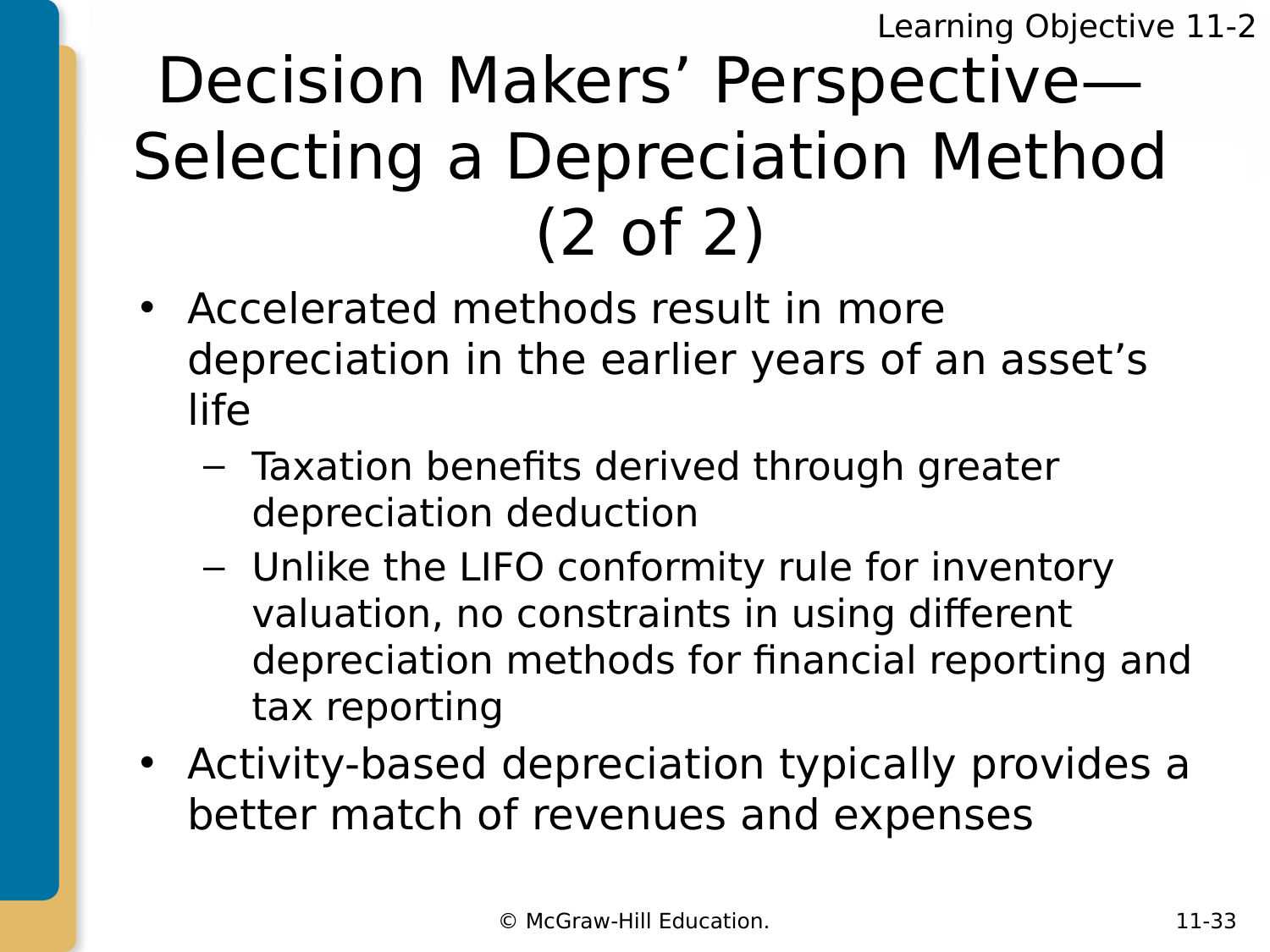

Learning Objective 11-2
# Decision Makers’ Perspective—Selecting a Depreciation Method (2 of 2)
Accelerated methods result in more depreciation in the earlier years of an asset’s life
Taxation benefits derived through greater depreciation deduction
Unlike the LIFO conformity rule for inventory valuation, no constraints in using different depreciation methods for financial reporting and tax reporting
Activity-based depreciation typically provides a better match of revenues and expenses